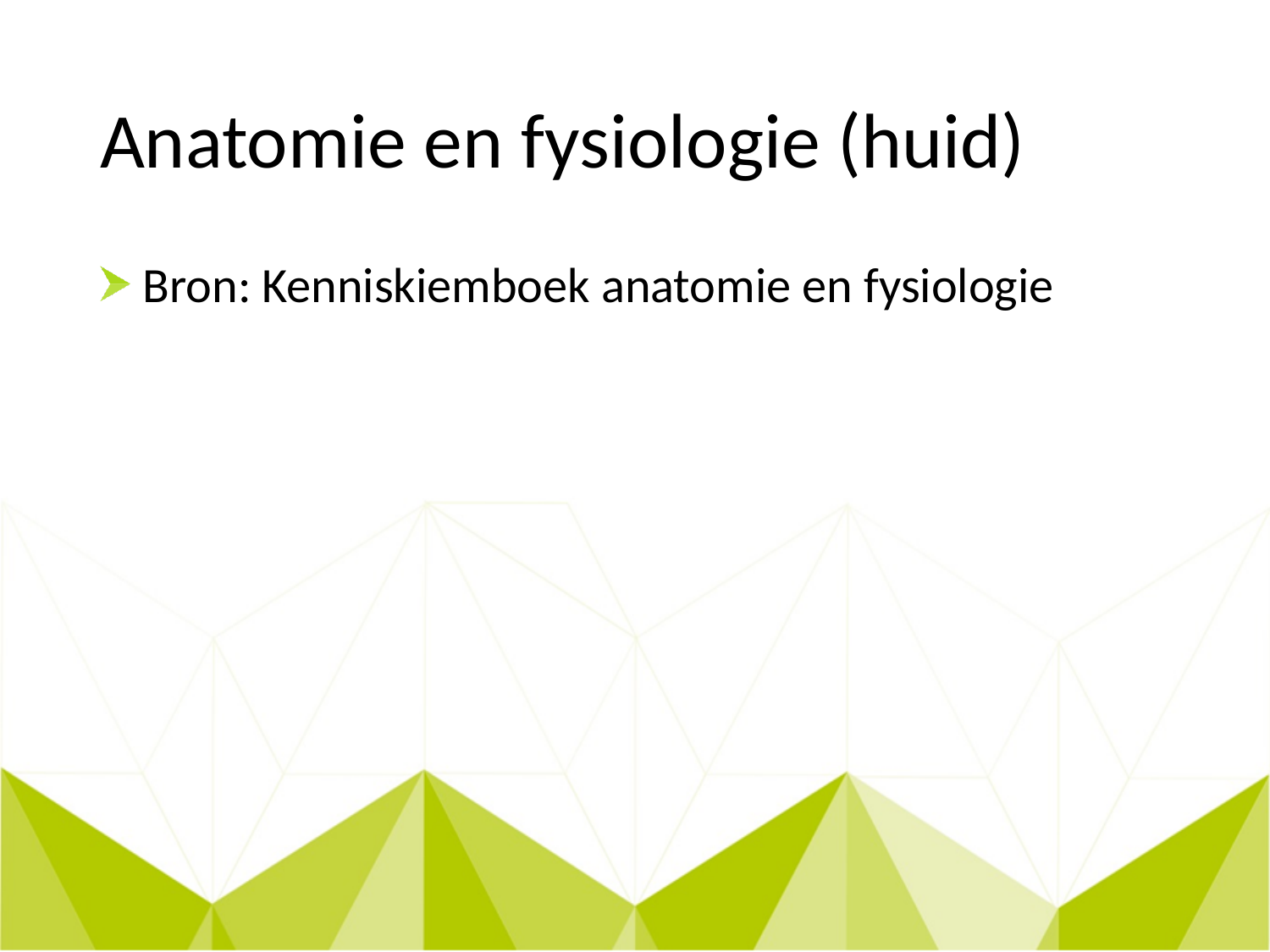

# Anatomie en fysiologie (huid)
 Bron: Kenniskiemboek anatomie en fysiologie